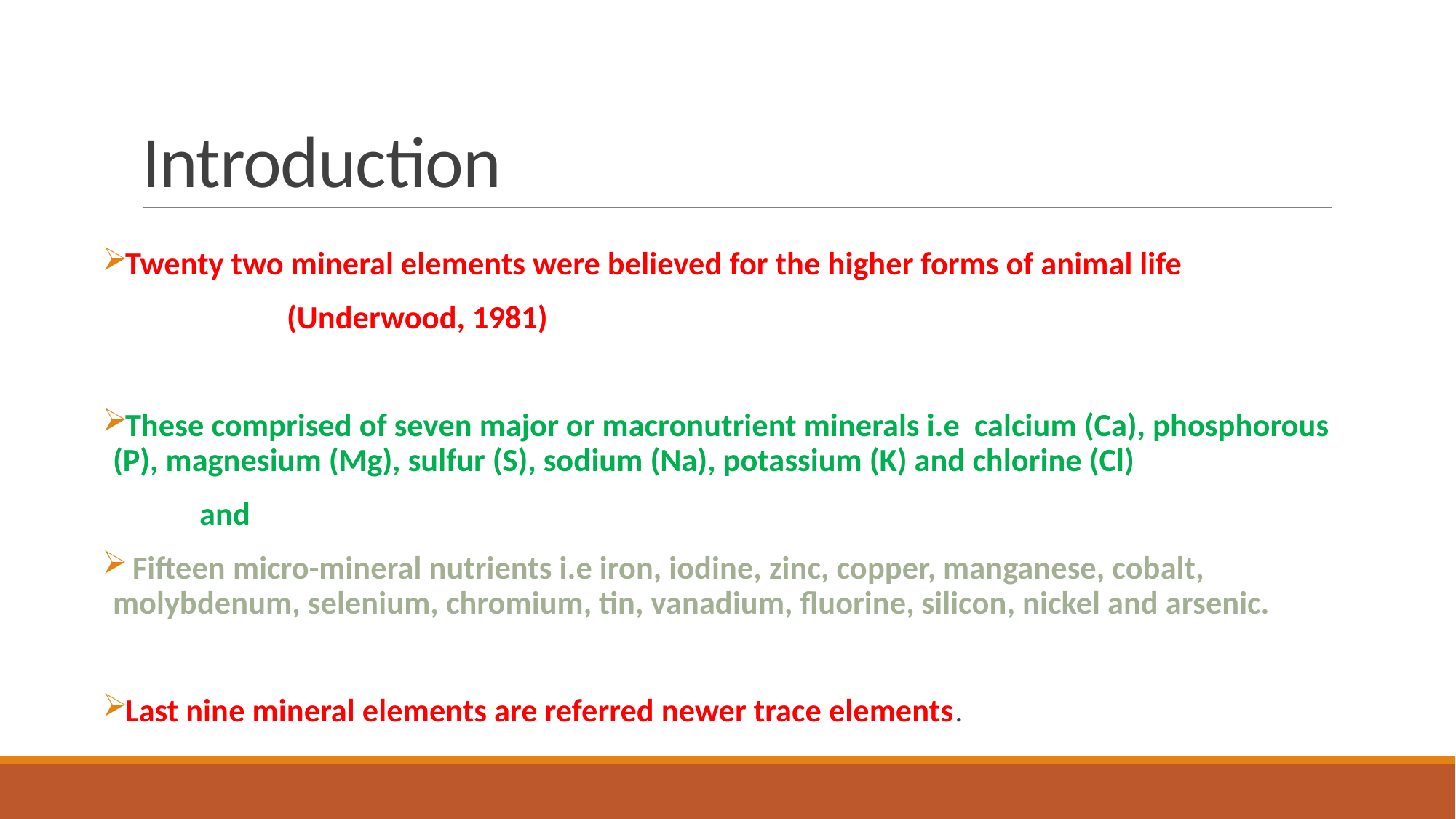

# Introduction
Twenty two mineral elements were believed for the higher forms of animal life
							            (Underwood, 1981)

These comprised of seven major or macronutrient minerals i.e  calcium (Ca), phosphorous (P), magnesium (Mg), sulfur (S), sodium (Na), potassium (K) and chlorine (Cl)
					and
 Fifteen micro-mineral nutrients i.e iron, iodine, zinc, copper, manganese, cobalt, molybdenum, selenium, chromium, tin, vanadium, fluorine, silicon, nickel and arsenic.

Last nine mineral elements are referred newer trace elements.